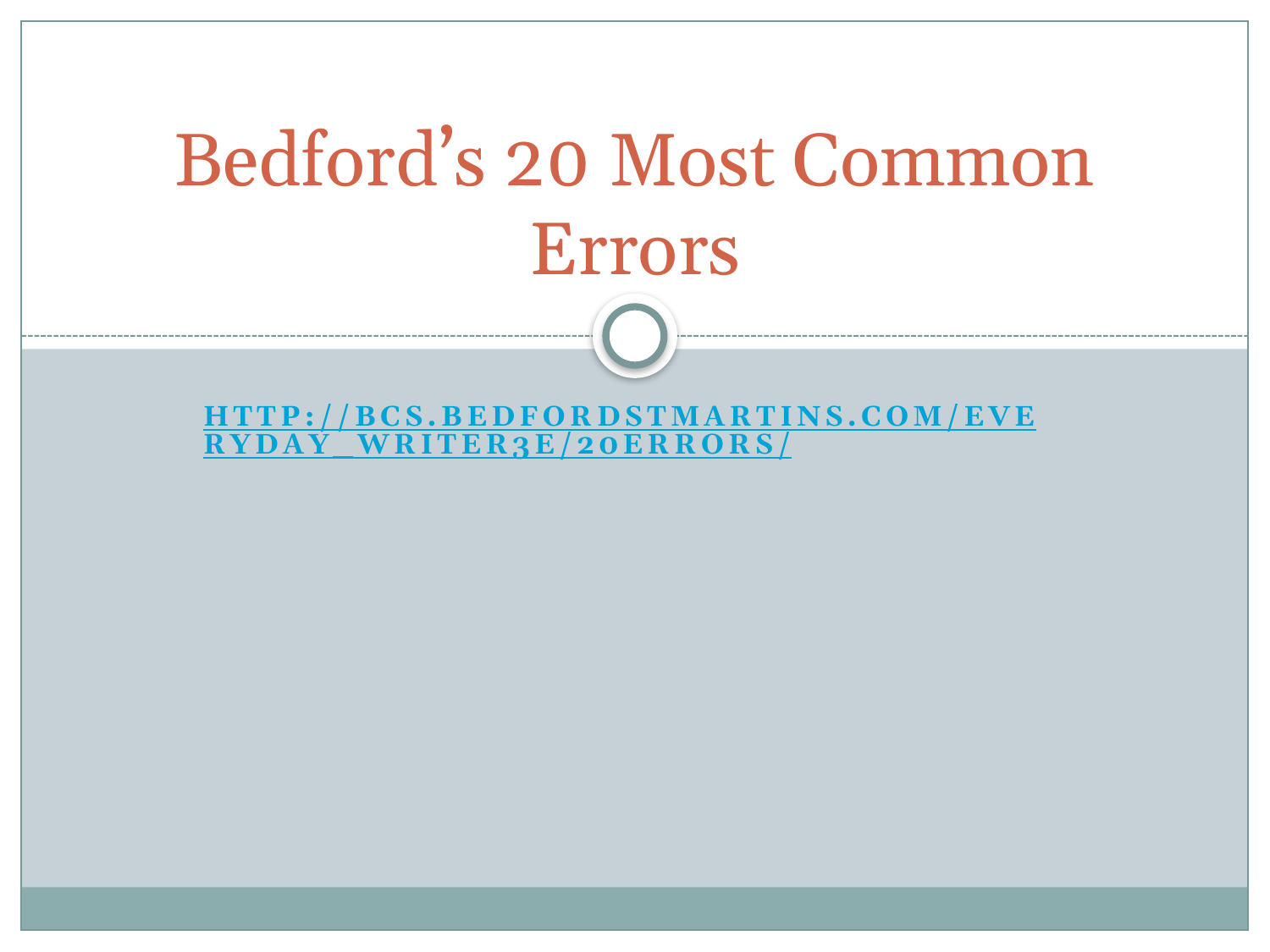

# Bedford’s 20 Most Common Errors
http://bcs.bedfordstmartins.com/everyday_writer3e/20errors/